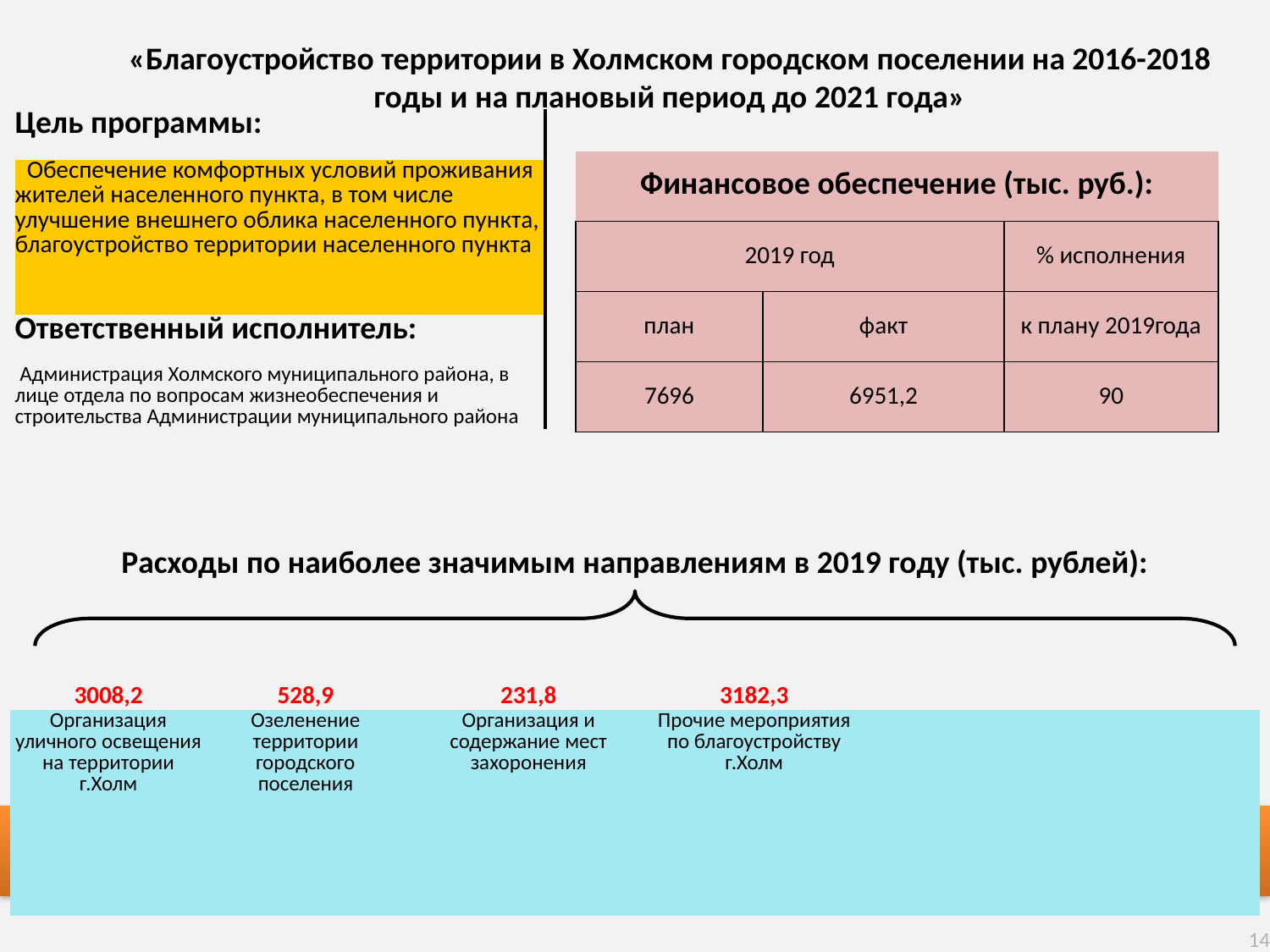

«Благоустройство территории в Холмском городском поселении на 2016-2018 годы и на плановый период до 2021 года»
| Цель программы: |
| --- |
| Обеспечение комфортных условий проживания жителей населенного пункта, в том числе улучшение внешнего облика населенного пункта, благоустройство территории населенного пункта |
| Ответственный исполнитель: |
| Администрация Холмского муниципального района, в лице отдела по вопросам жизнеобеспечения и строительства Администрации муниципального района |
| Финансовое обеспечение (тыс. руб.): |  |  |
| --- | --- | --- |
| 2019 год |  | % исполнения |
| план | факт | к плану 2019года |
| 7696 | 6951,2 | 90 |
Расходы по наиболее значимым направлениям в 2019 году (тыс. рублей):
| 3008,2 | 528,9 | 231,8 | 3182,3 |  |  |
| --- | --- | --- | --- | --- | --- |
| Организация уличного освещения на территории г.Холм | Озеленение территории городского поселения | Организация и содержание мест захоронения | Прочие мероприятия по благоустройству г.Холм |  |  |
«Благоустройство территории в Холмском городском поселении на 2016-2018 годы»
14